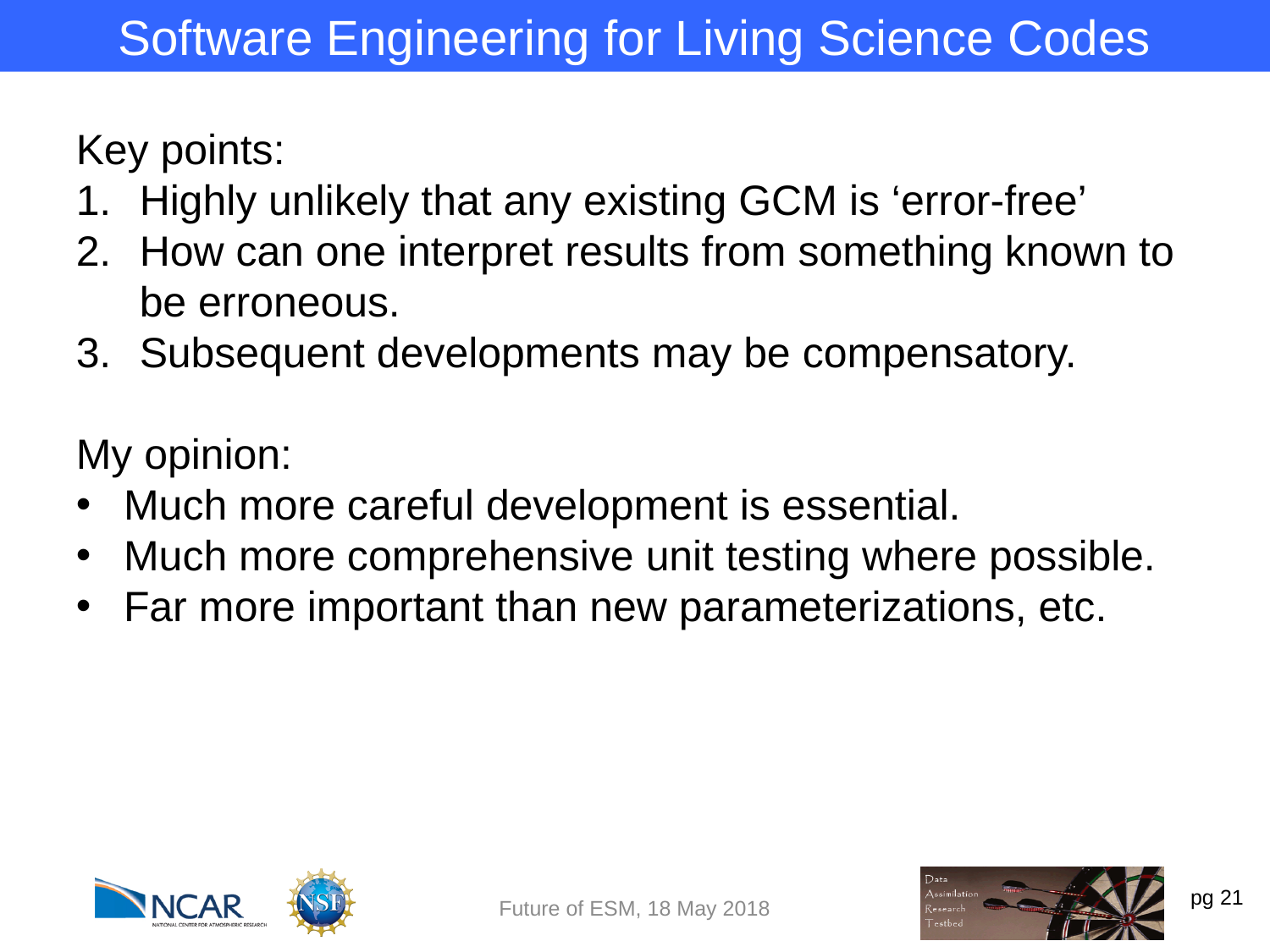

Software Engineering for Living Science Codes
Key points:
Highly unlikely that any existing GCM is ‘error-free’
How can one interpret results from something known to be erroneous.
Subsequent developments may be compensatory.

My opinion:
Much more careful development is essential.
Much more comprehensive unit testing where possible.
Far more important than new parameterizations, etc.
Future of ESM, 18 May 2018